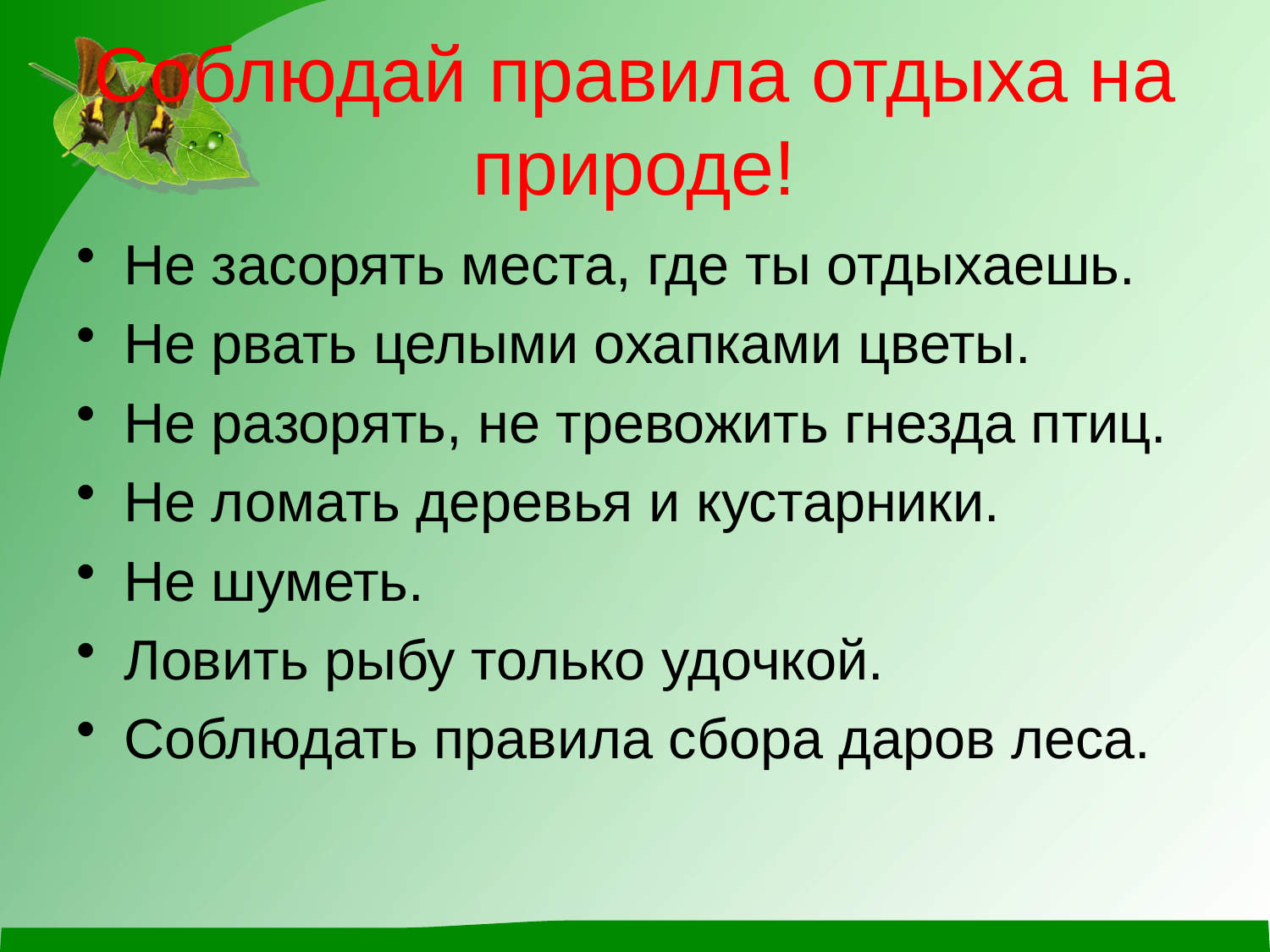

# Соблюдай правила отдыха на природе!
Не засорять места, где ты отдыхаешь.
Не рвать целыми охапками цветы.
Не разорять, не тревожить гнезда птиц.
Не ломать деревья и кустарники.
Не шуметь.
Ловить рыбу только удочкой.
Соблюдать правила сбора даров леса.